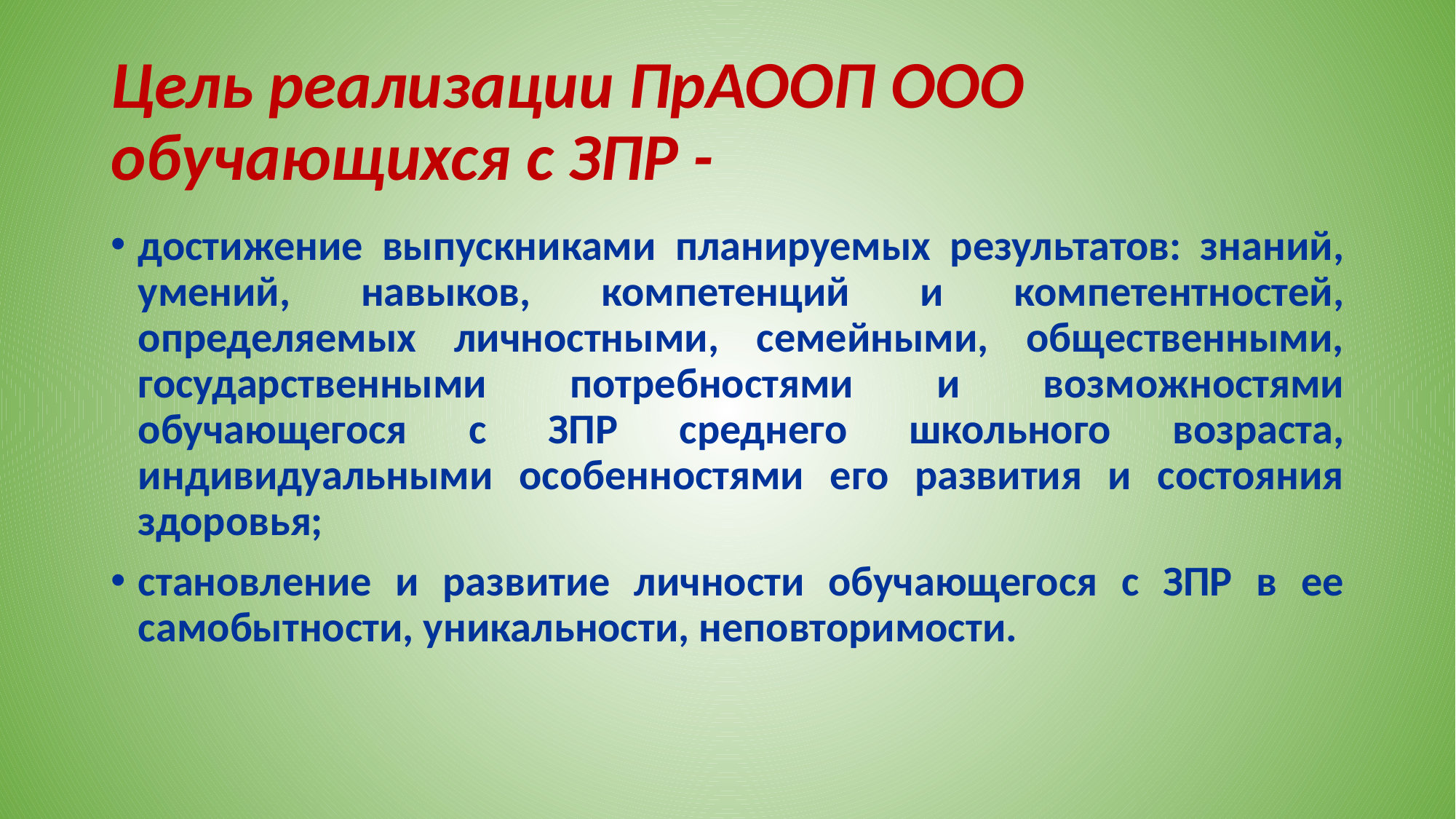

# Цель реализации ПрАООП ООО обучающихся с ЗПР -
достижение выпускниками планируемых результатов: знаний, умений, навыков, компетенций и компетентностей, определяемых личностными, семейными, общественными, государственными потребностями и возможностями обучающегося с ЗПР среднего школьного возраста, индивидуальными особенностями его развития и состояния здоровья;
становление и развитие личности обучающегося с ЗПР в ее самобытности, уникальности, неповторимости.